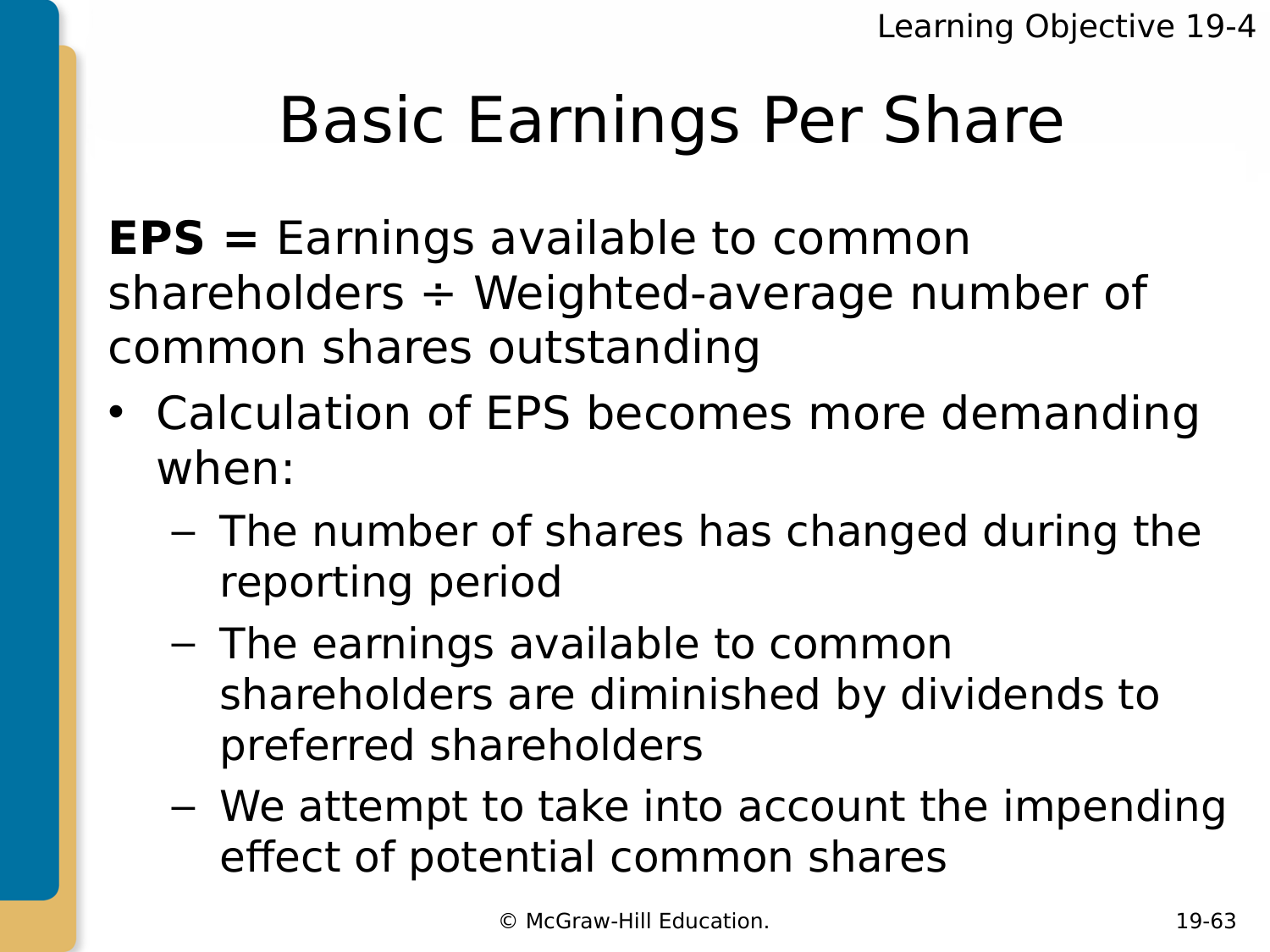

Learning Objective 19-4
# Basic Earnings Per Share
EPS = Earnings available to common shareholders ÷ Weighted-average number of common shares outstanding
Calculation of EPS becomes more demanding when:
The number of shares has changed during the reporting period
The earnings available to common shareholders are diminished by dividends to preferred shareholders
We attempt to take into account the impending effect of potential common shares